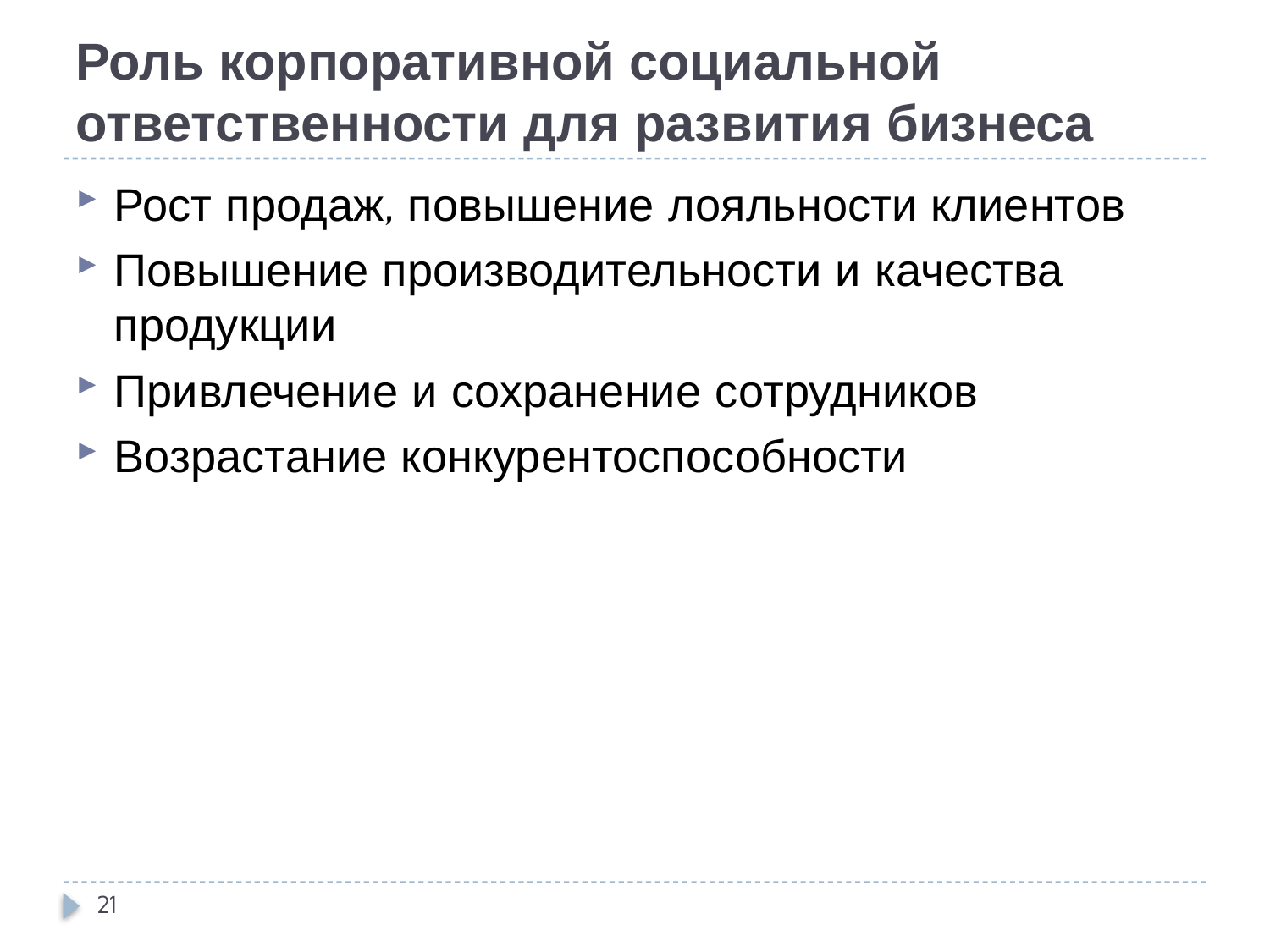

# Роль корпоративной социальной ответственности для развития бизнеса
Рост продаж, повышение лояльности клиентов
Повышение производительности и качества продукции
Привлечение и сохранение сотрудников
Возрастание конкурентоспособности
21